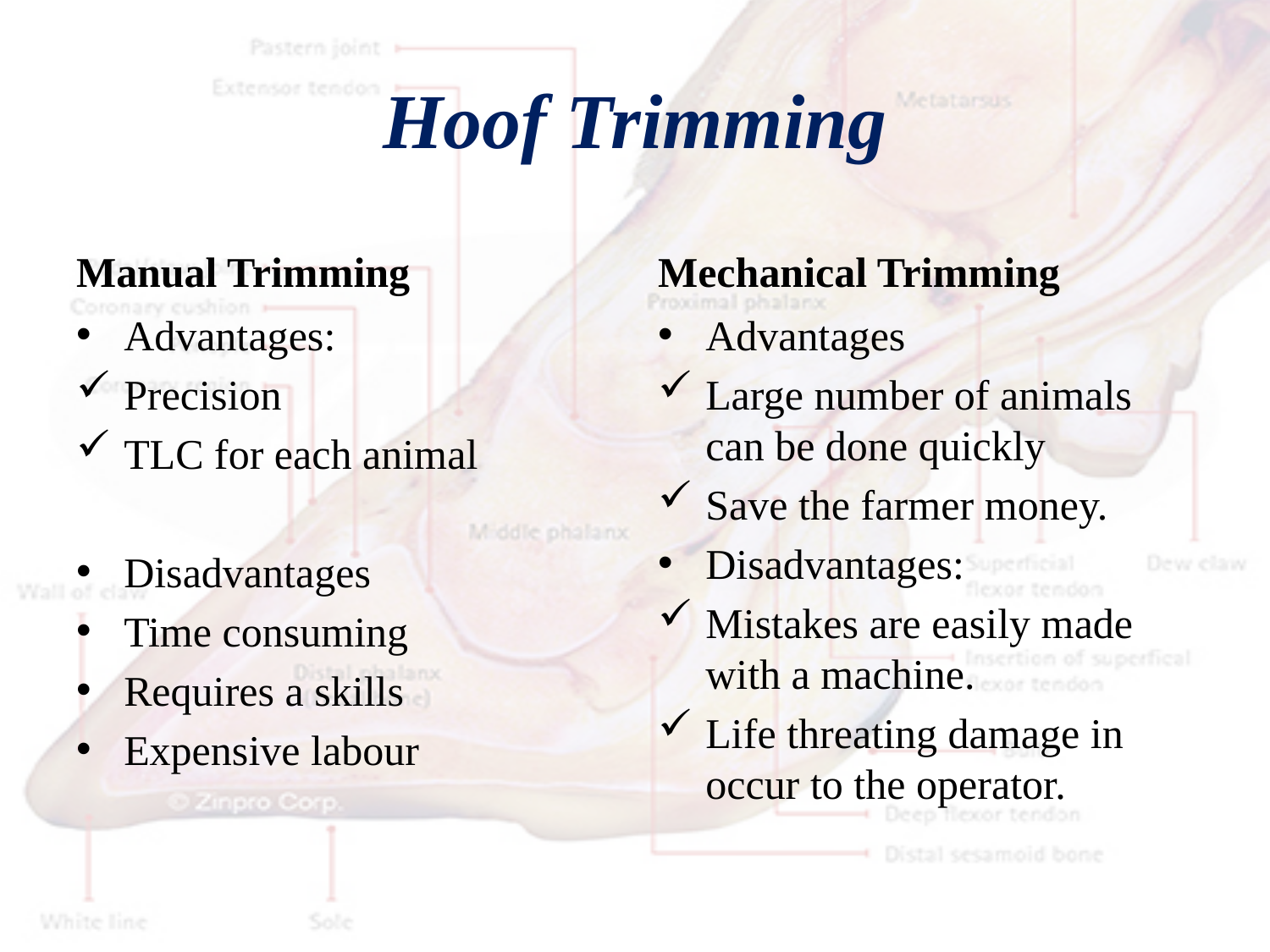

# Hoof Trimming
Manual Trimming
Mechanical Trimming
Advantages:
Precision
TLC for each animal

Disadvantages
Time consuming
Requires a skills
Expensive labour

Advantages
Large number of animals can be done quickly
Save the farmer money.
Disadvantages:
Mistakes are easily made with a machine.
Life threating damage in occur to the operator.